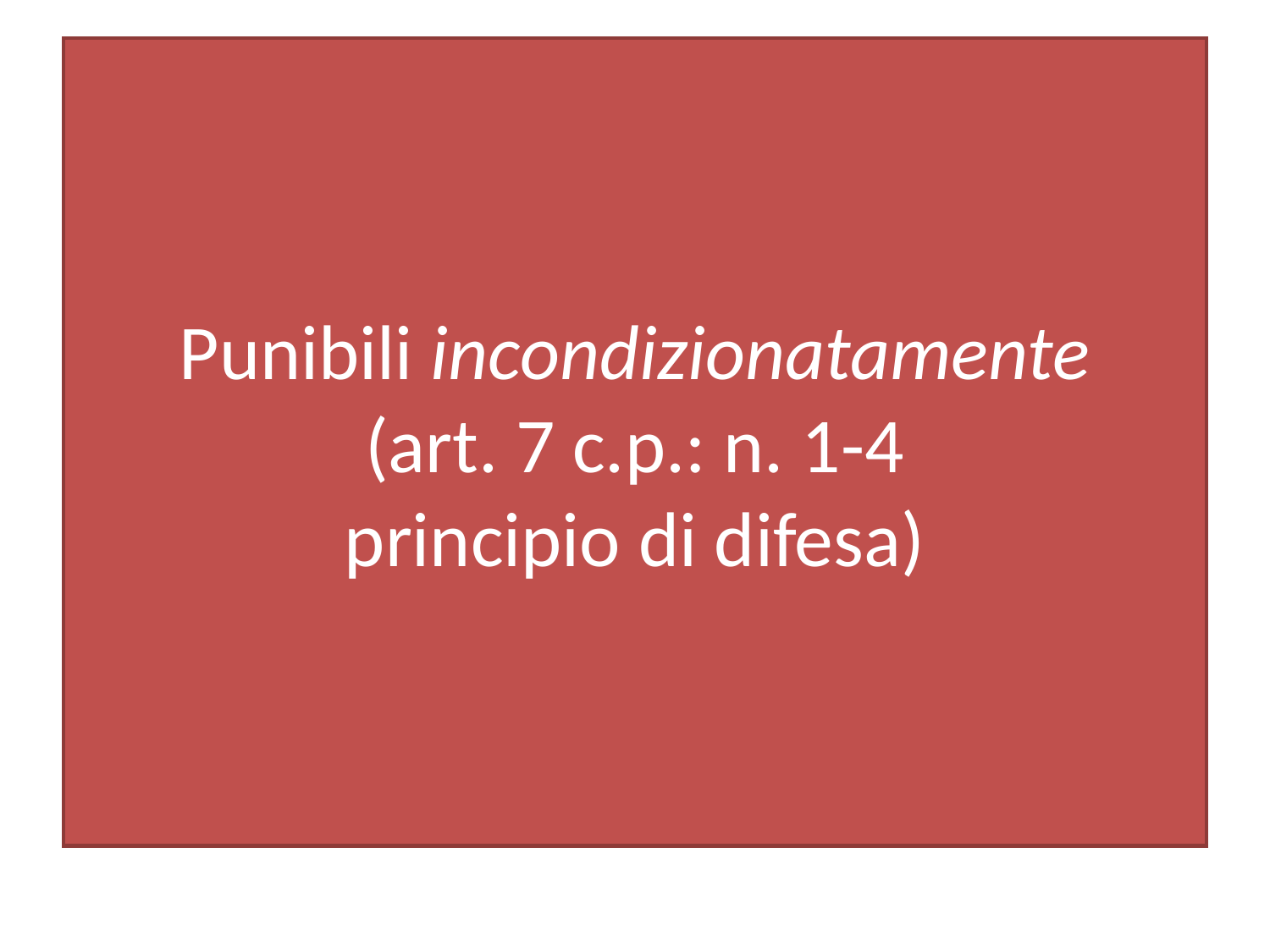

# Punibili incondizionatamente (art. 7 c.p.: n. 1-4 principio di difesa)